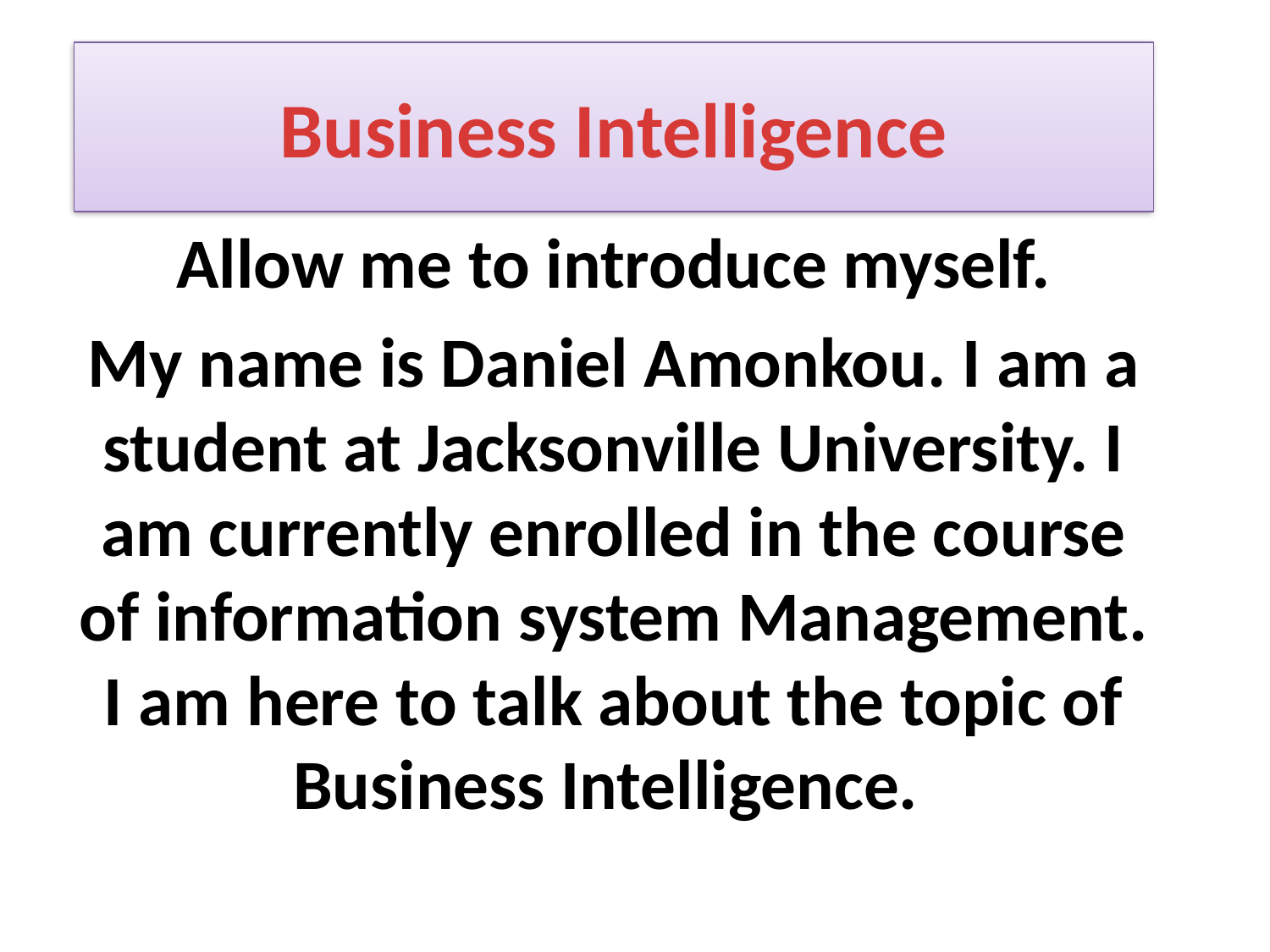

# Business Intelligence
Allow me to introduce myself.
My name is Daniel Amonkou. I am a student at Jacksonville University. I am currently enrolled in the course of information system Management. I am here to talk about the topic of Business Intelligence.